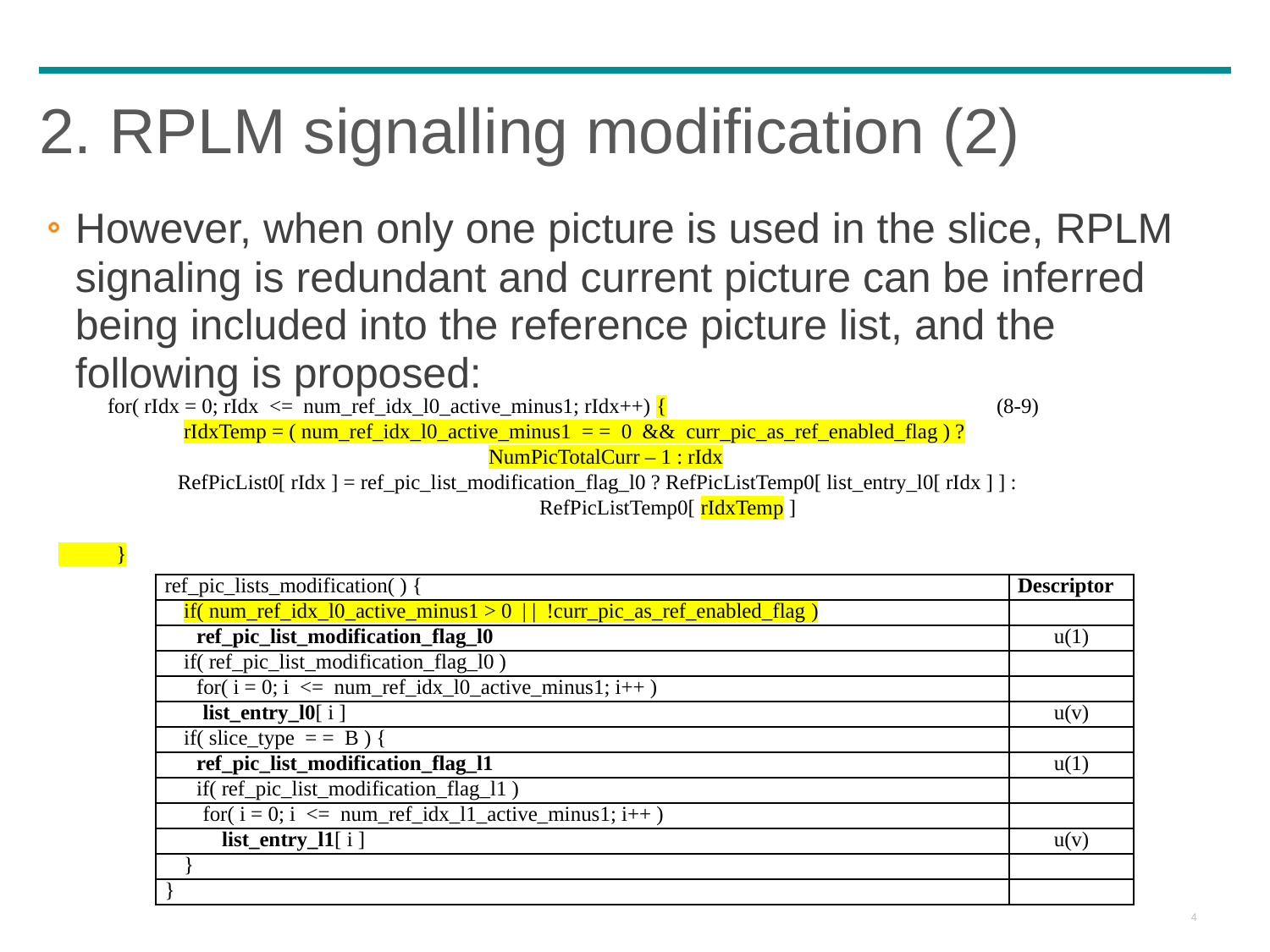

# 2. RPLM signalling modification (2)
However, when only one picture is used in the slice, RPLM signaling is redundant and current picture can be inferred being included into the reference picture list, and the following is proposed:
for( rIdx = 0; rIdx  <=  num_ref_idx_l0_active_minus1; rIdx++) {		(8‑9)
			rIdxTemp = ( num_ref_idx_l0_active_minus1  = =  0  &&  curr_pic_as_ref_enabled_flag ) ?																		NumPicTotalCurr – 1 : rIdx
		RefPicList0[ rIdx ] = ref_pic_list_modification_flag_l0 ? RefPicListTemp0[ list_entry_l0[ rIdx ] ] :
																			RefPicListTemp0[ rIdxTemp ]
           }
| ref\_pic\_lists\_modification( ) { | Descriptor |
| --- | --- |
| if( num\_ref\_idx\_l0\_active\_minus1 > 0 | | !curr\_pic\_as\_ref\_enabled\_flag ) |  |
| ref\_pic\_list\_modification\_flag\_l0 | u(1) |
| if( ref\_pic\_list\_modification\_flag\_l0 ) |  |
| for( i = 0; i <= num\_ref\_idx\_l0\_active\_minus1; i++ ) |  |
| list\_entry\_l0[ i ] | u(v) |
| if( slice\_type = = B ) { |  |
| ref\_pic\_list\_modification\_flag\_l1 | u(1) |
| if( ref\_pic\_list\_modification\_flag\_l1 ) |  |
| for( i = 0; i <= num\_ref\_idx\_l1\_active\_minus1; i++ ) |  |
| list\_entry\_l1[ i ] | u(v) |
| } |  |
| } |  |